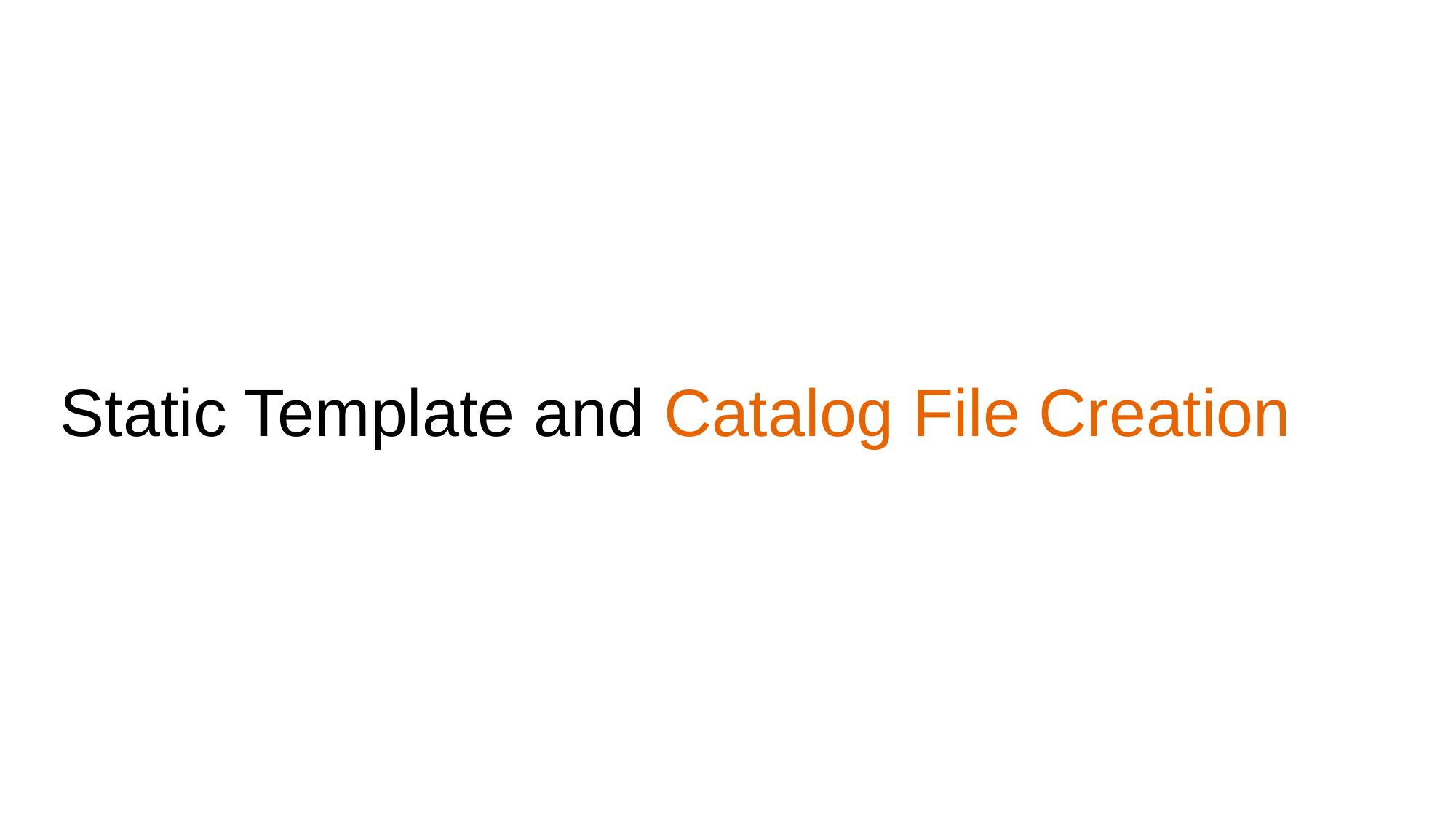

# Static Template and Catalog File Creation